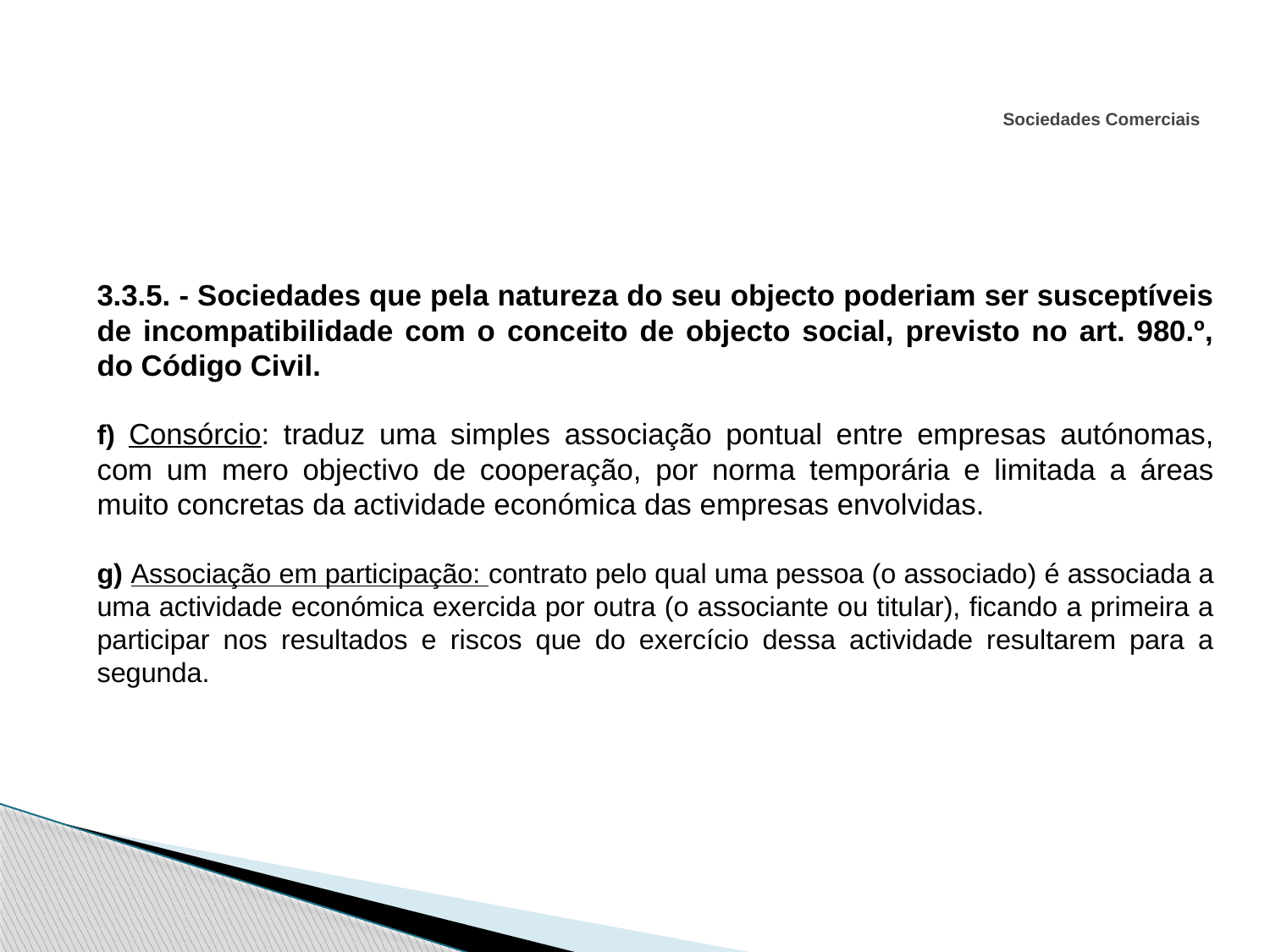

# Sociedades Comerciais

3.3.5. - Sociedades que pela natureza do seu objecto poderiam ser susceptíveis de incompatibilidade com o conceito de objecto social, previsto no art. 980.º, do Código Civil.

f) Consórcio: traduz uma simples associação pontual entre empresas autónomas, com um mero objectivo de cooperação, por norma temporária e limitada a áreas muito concretas da actividade económica das empresas envolvidas.

g) Associação em participação: contrato pelo qual uma pessoa (o associado) é associada a uma actividade económica exercida por outra (o associante ou titular), ficando a primeira a participar nos resultados e riscos que do exercício dessa actividade resultarem para a segunda.